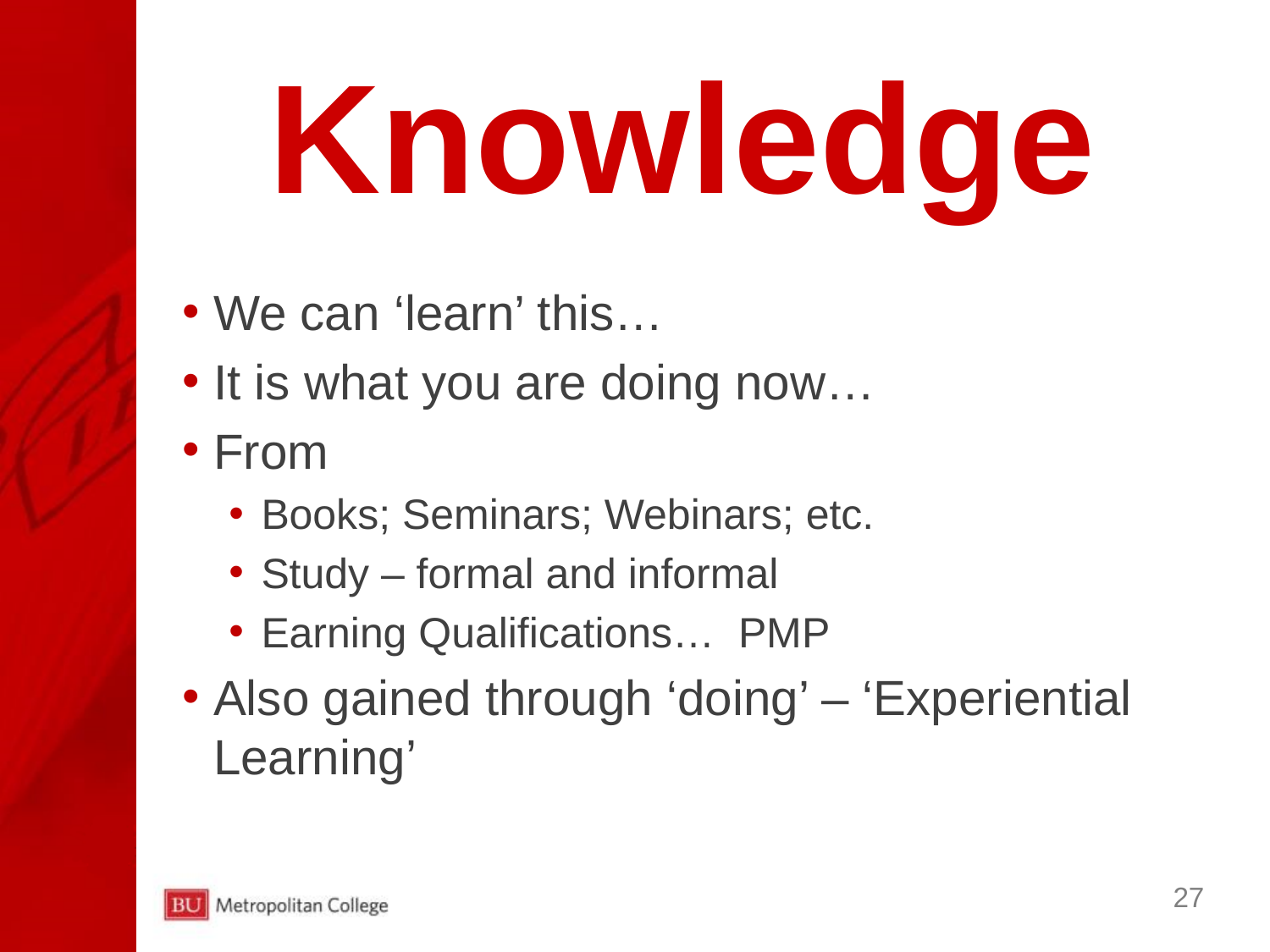

# Knowledge
We can ‘learn’ this…
It is what you are doing now…
From
Books; Seminars; Webinars; etc.
Study – formal and informal
Earning Qualifications…  PMP
Also gained through ‘doing’ – ‘Experiential Learning’